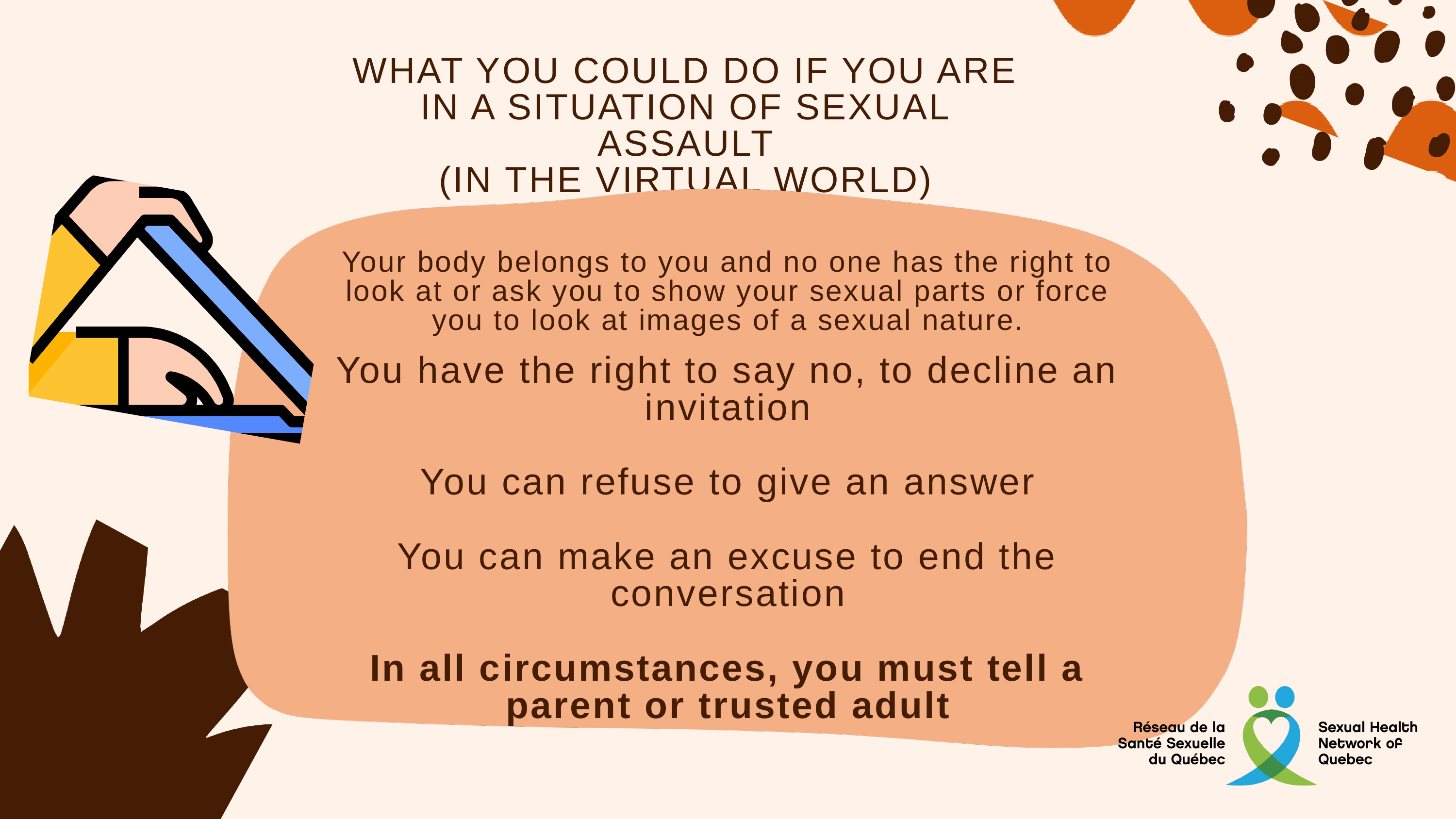

WHAT YOU COULD DO IF YOU ARE IN A SITUATION OF SEXUAL ASSAULT
(IN THE VIRTUAL WORLD)

Your body belongs to you and no one has the right to look at or ask you to show your sexual parts or force you to look at images of a sexual nature.
You have the right to say no, to decline an invitation

You can refuse to give an answer

You can make an excuse to end the conversation

In all circumstances, you must tell a parent or trusted adult